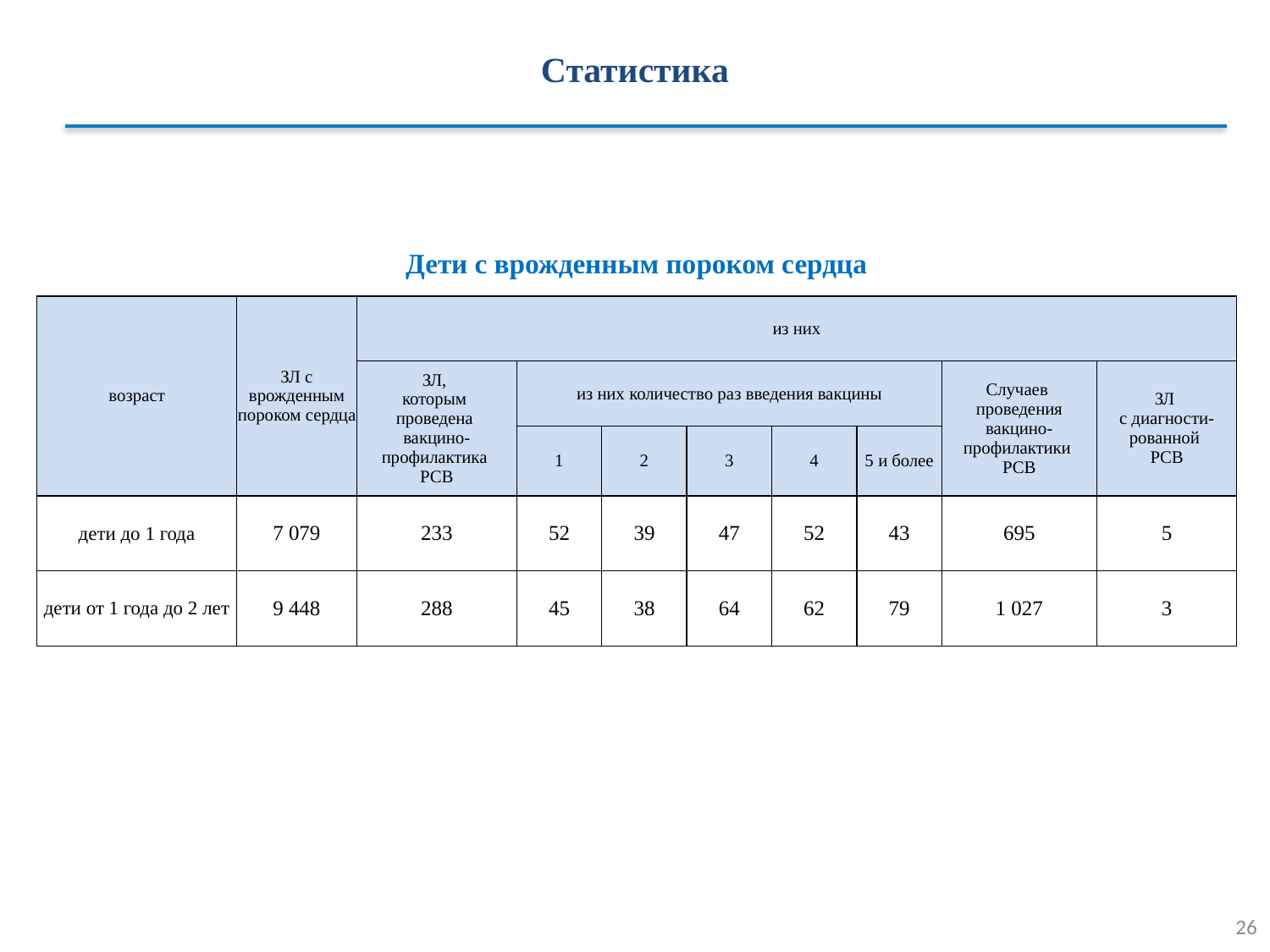

Статистика
Дети с врожденным пороком сердца

| возраст | ЗЛ с врожденным пороком сердца | из них |  |  |  |  |  |  |  |
| --- | --- | --- | --- | --- | --- | --- | --- | --- | --- |
|  |  | ЗЛ, которым проведена вакцино-профилактика РСВ | из них количество раз введения вакцины |  |  |  |  | Случаев проведения вакцино-профилактики РСВ | ЗЛ с диагности-рованной РСВ |
|  |  |  | 1 | 2 | 3 | 4 | 5 и более |  |  |
| дети до 1 года | 7 079 | 233 | 52 | 39 | 47 | 52 | 43 | 695 | 5 |
| дети от 1 года до 2 лет | 9 448 | 288 | 45 | 38 | 64 | 62 | 79 | 1 027 | 3 |
26